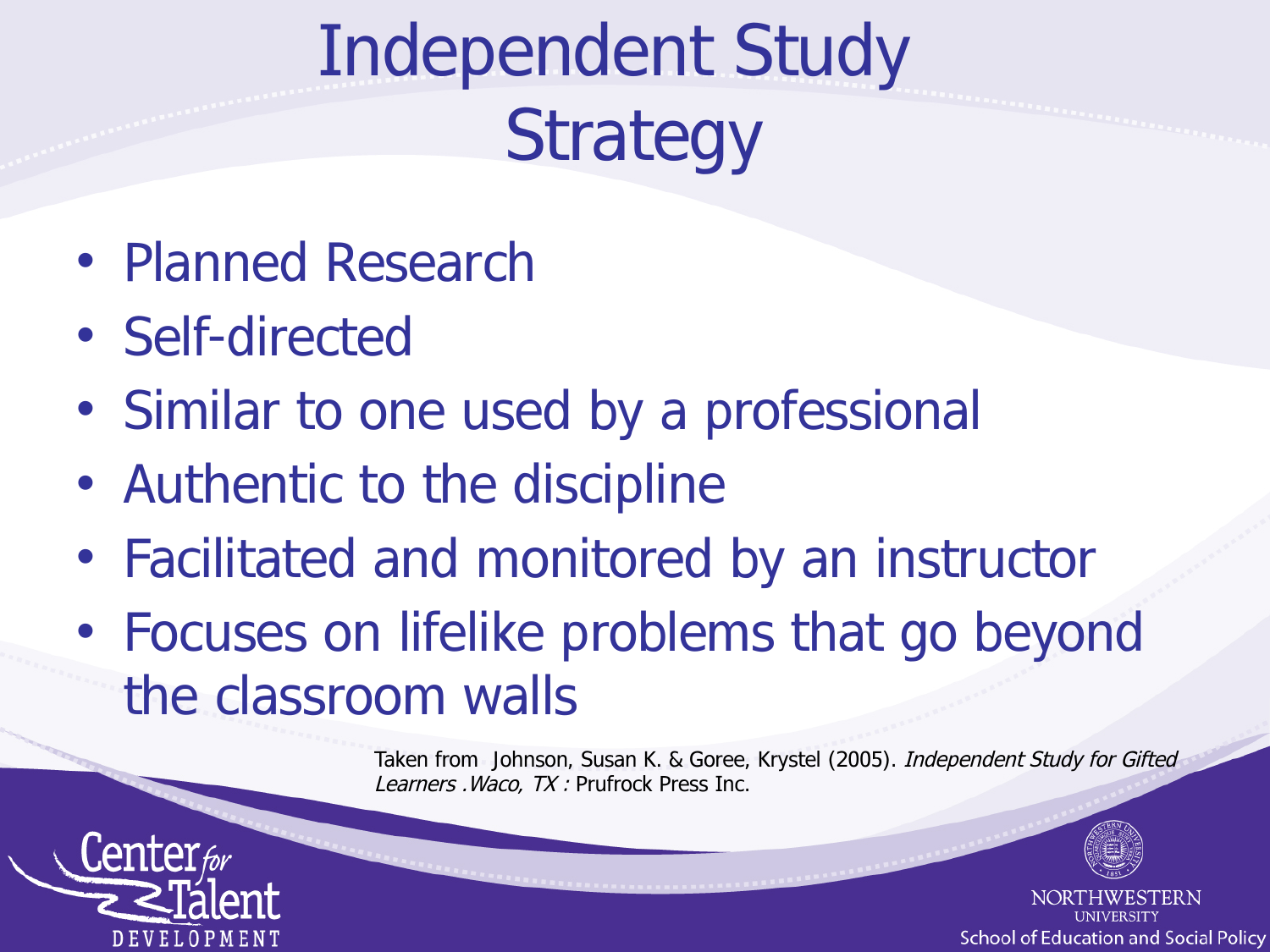

# Independent Study Strategy
Planned Research
Self-directed
Similar to one used by a professional
Authentic to the discipline
Facilitated and monitored by an instructor
Focuses on lifelike problems that go beyond the classroom walls

Taken from  Johnson, Susan K. & Goree, Krystel (2005). Independent Study for Gifted Learners .Waco, TX : Prufrock Press Inc.